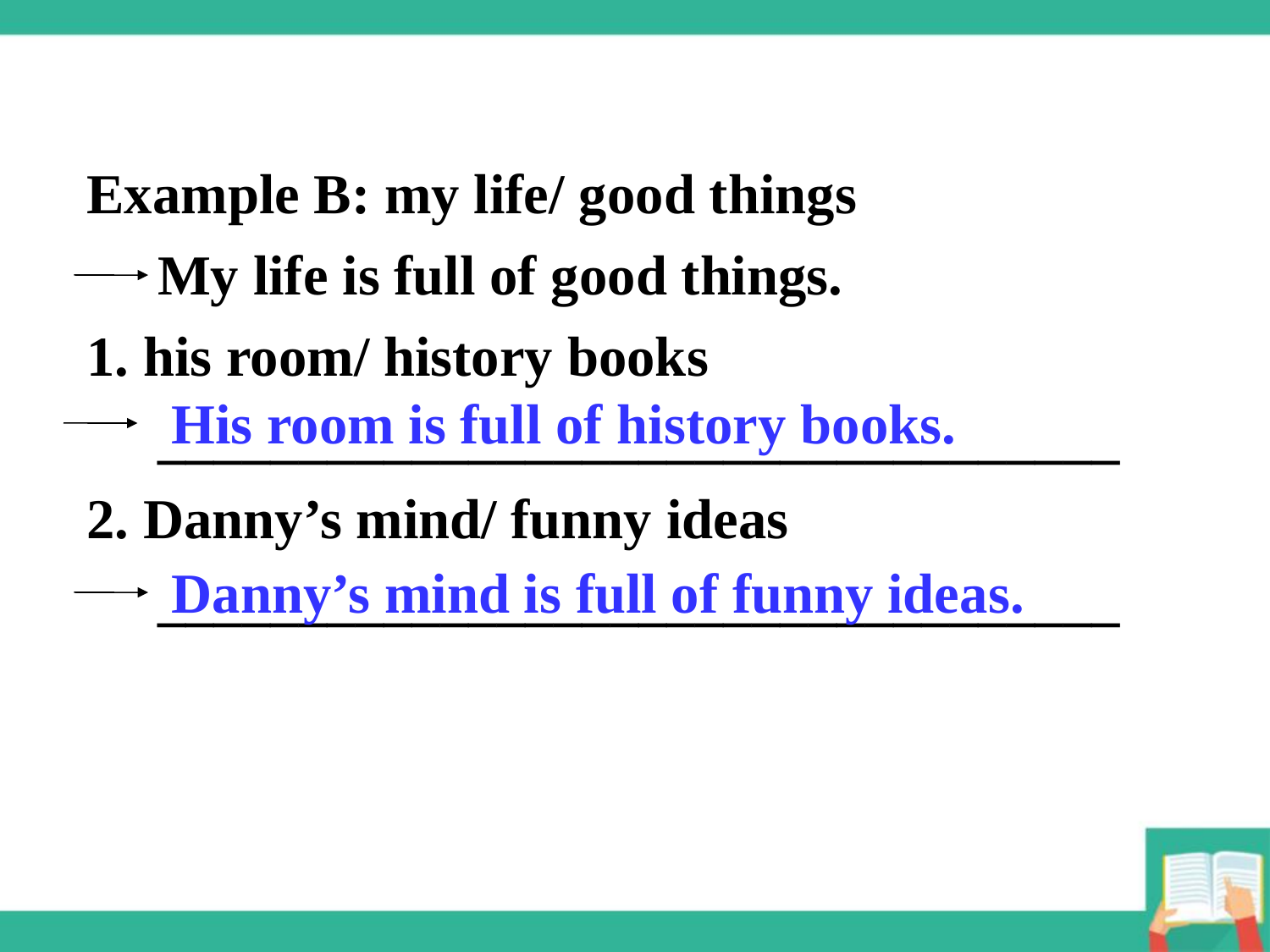

Example B: my life/ good things
     My life is full of good things.
1. his room/ history books
     __________________________________
2. Danny’s mind/ funny ideas
     __________________________________

His room is full of history books.

Danny’s mind is full of funny ideas.